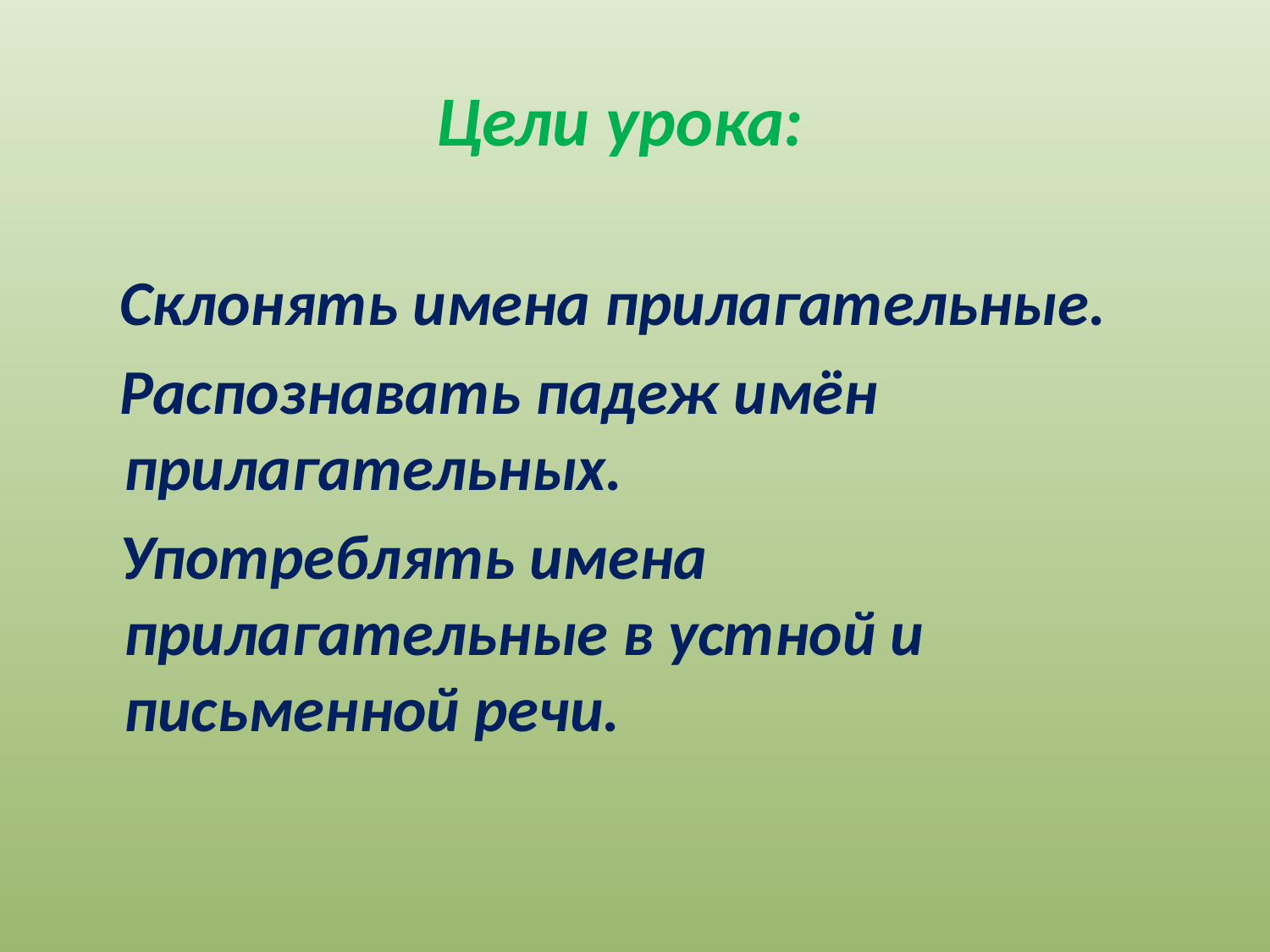

Цели урока:

   Склонять имена прилагательные.
   Распознавать падеж имён прилагательных.
   Употреблять имена прилагательные в устной и письменной речи.